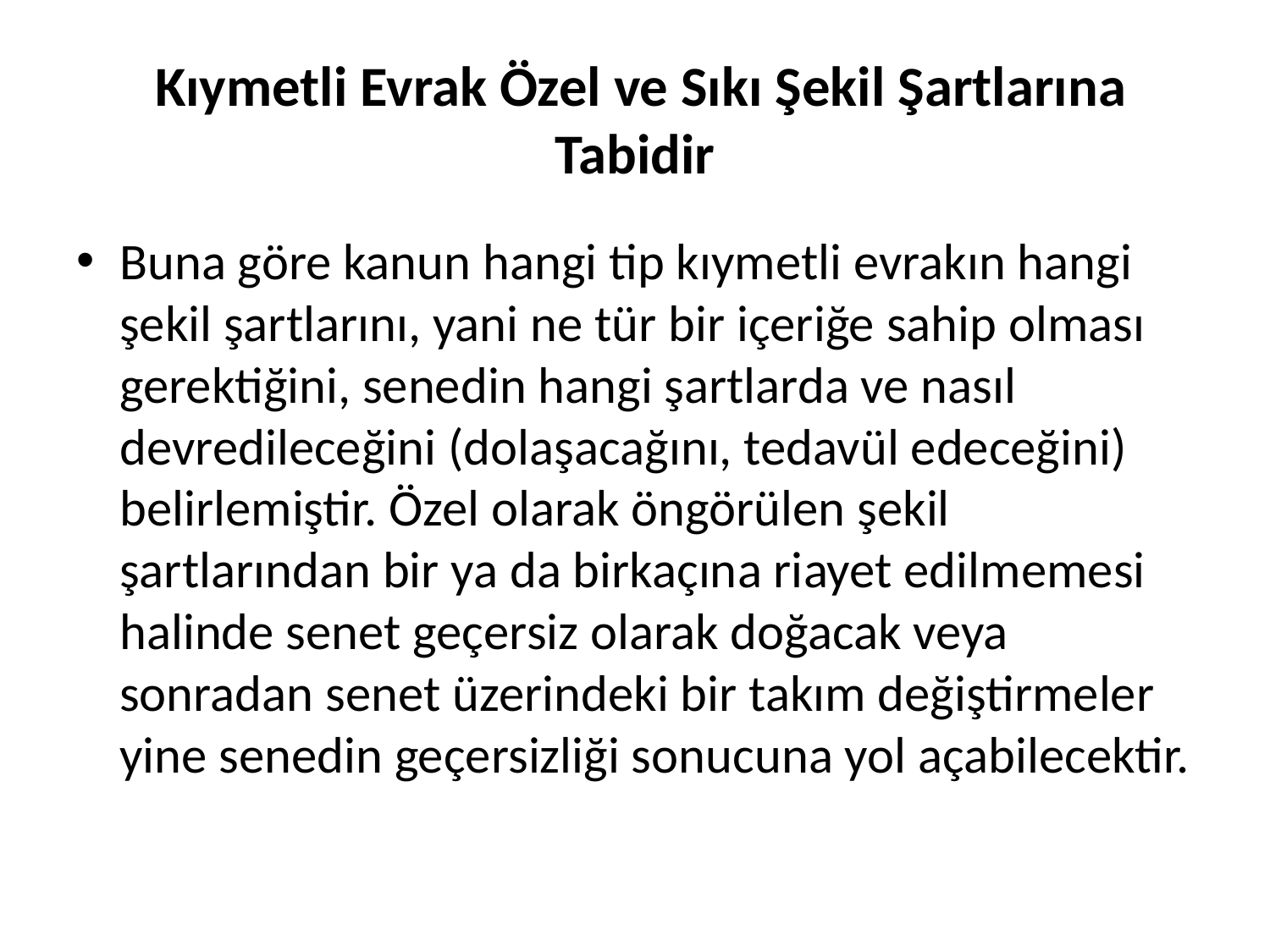

# Kıymetli Evrak Özel ve Sıkı Şekil Şartlarına Tabidir
Buna göre kanun hangi tip kıymetli evrakın hangi şekil şartlarını, yani ne tür bir içeriğe sahip olması gerektiğini, senedin hangi şartlarda ve nasıl devredileceğini (dolaşacağını, tedavül edeceğini) belirlemiştir. Özel olarak öngörülen şekil şartlarından bir ya da birkaçına riayet edilmemesi halinde senet geçersiz olarak doğacak veya sonradan senet üzerindeki bir takım değiştirmeler yine senedin geçersizliği sonucuna yol açabilecektir.